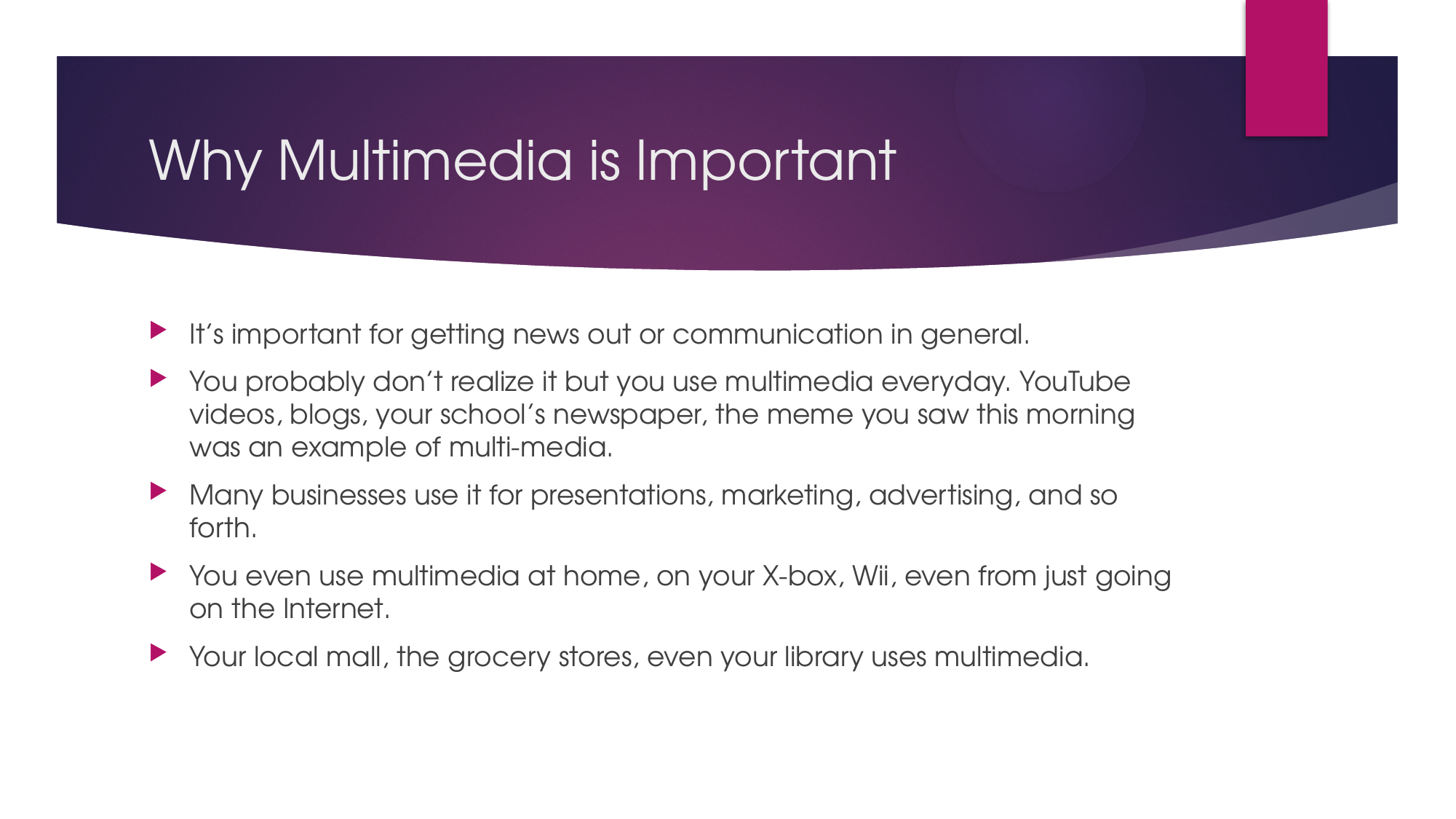

# Why Multimedia is Important
It’s important for getting news out or communication in general.
You probably don’t realize it but you use multimedia everyday. YouTube videos, blogs, your school’s newspaper, the meme you saw this morning was an example of multi-media.
Many businesses use it for presentations, marketing, advertising, and so forth.
You even use multimedia at home, on your X-box, Wii, even from just going on the Internet.
Your local mall, the grocery stores, even your library uses multimedia.